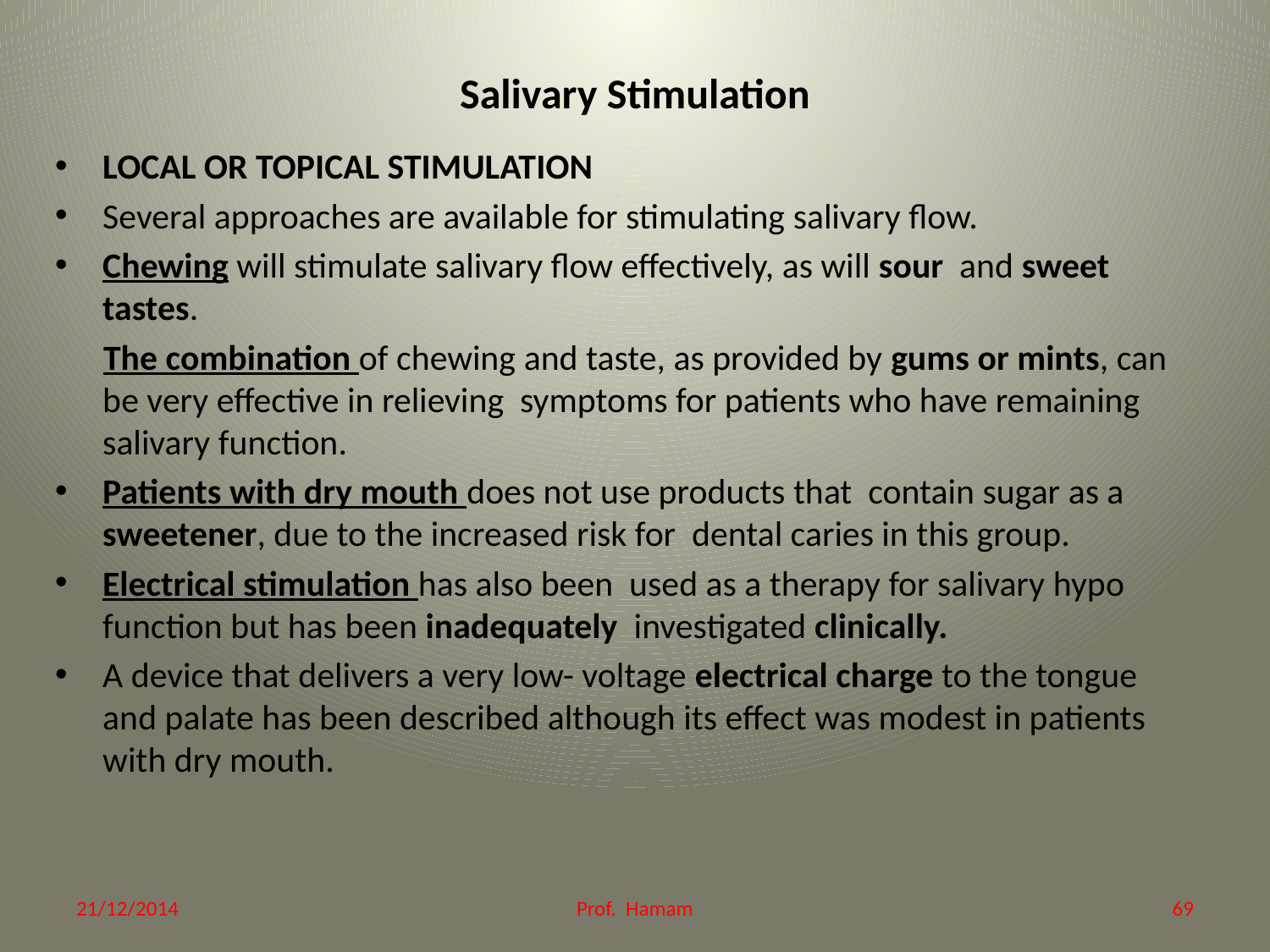

# Salivary Stimulation
LOCAL OR TOPICAL STIMULATION
Several approaches are available for stimulating salivary flow.
Chewing will stimulate salivary flow effectively, as will sour  and sweet tastes.
      The combination of chewing and taste, as provided by gums or mints, can be very effective in relieving  symptoms for patients who have remaining salivary function.
Patients with dry mouth does not use products that  contain sugar as a sweetener, due to the increased risk for  dental caries in this group.
Electrical stimulation has also been  used as a therapy for salivary hypo function but has been inadequately  investigated clinically.
A device that delivers a very low- voltage electrical charge to the tongue and palate has been described although its effect was modest in patients with dry mouth.
21/12/2014
Prof.  Hamam
69